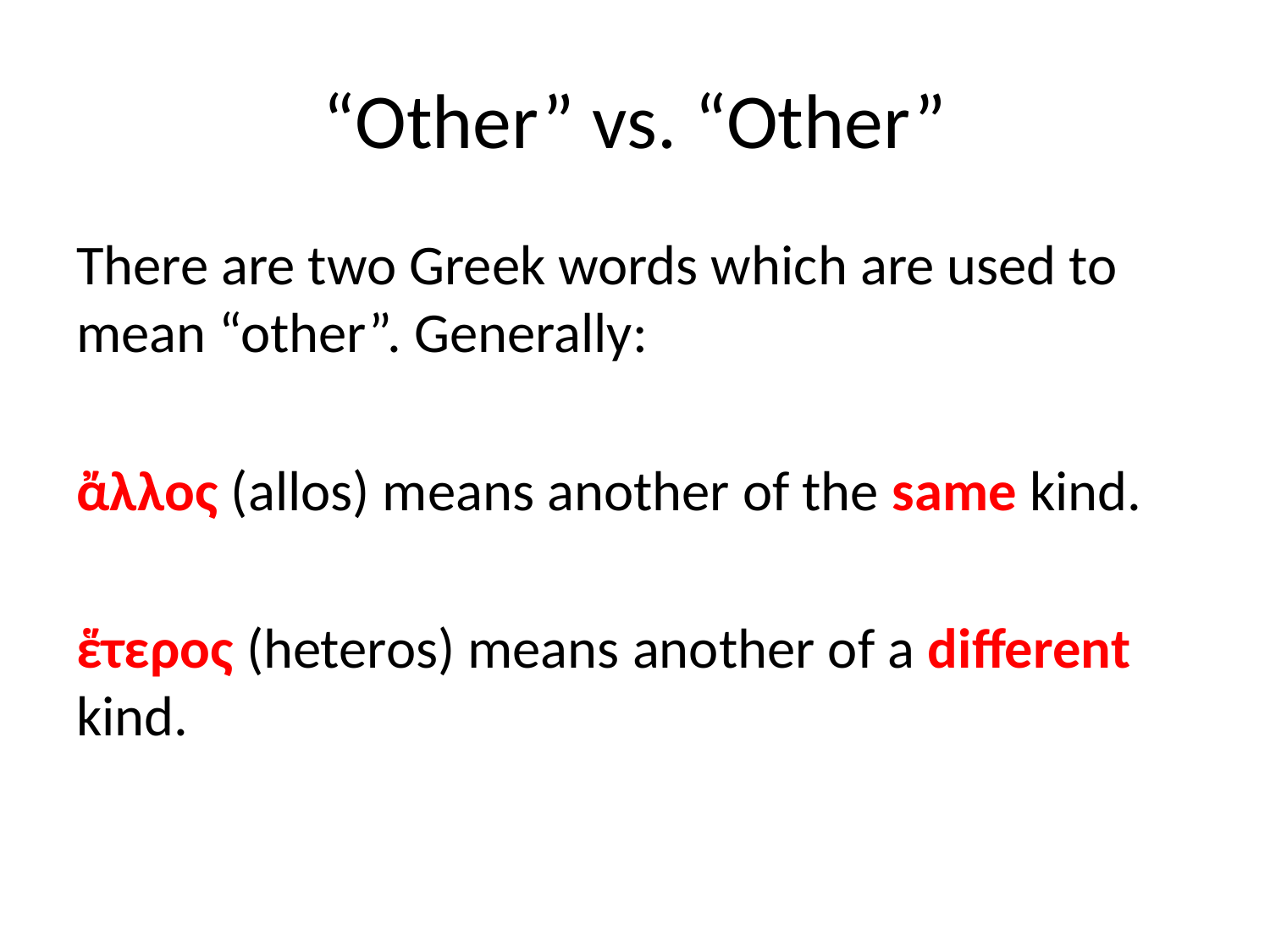

# “Other” vs. “Other”
There are two Greek words which are used to mean “other”. Generally:

ἄλλος (allos) means another of the same kind.

ἕτερος (heteros) means another of a different kind.